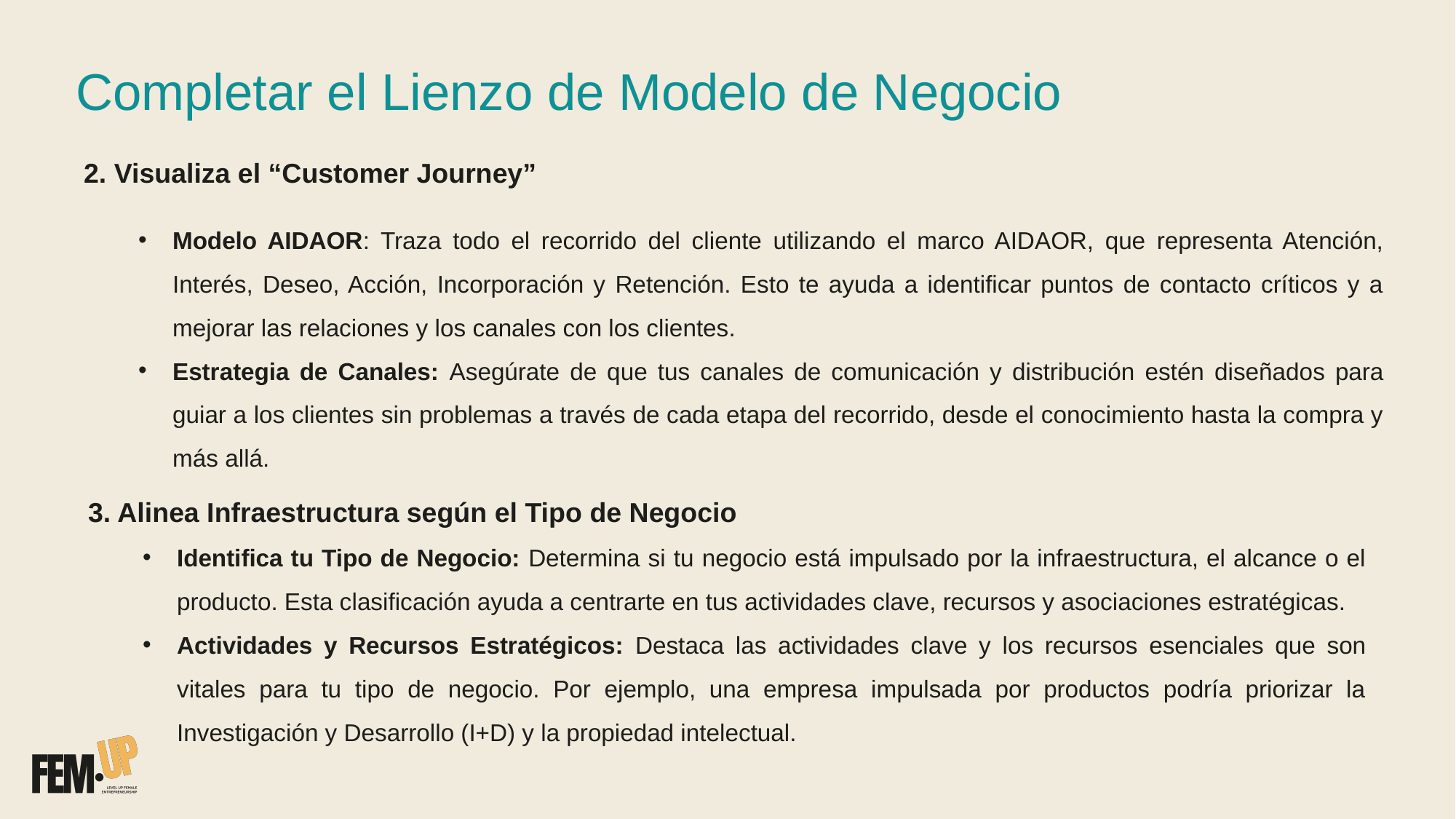

Completar el Lienzo de Modelo de Negocio
2. Visualiza el “Customer Journey”

Modelo AIDAOR: Traza todo el recorrido del cliente utilizando el marco AIDAOR, que representa Atención, Interés, Deseo, Acción, Incorporación y Retención. Esto te ayuda a identificar puntos de contacto críticos y a mejorar las relaciones y los canales con los clientes.
Estrategia de Canales: Asegúrate de que tus canales de comunicación y distribución estén diseñados para guiar a los clientes sin problemas a través de cada etapa del recorrido, desde el conocimiento hasta la compra y más allá.
3. Alinea Infraestructura según el Tipo de Negocio
Identifica tu Tipo de Negocio: Determina si tu negocio está impulsado por la infraestructura, el alcance o el producto. Esta clasificación ayuda a centrarte en tus actividades clave, recursos y asociaciones estratégicas.
Actividades y Recursos Estratégicos: Destaca las actividades clave y los recursos esenciales que son vitales para tu tipo de negocio. Por ejemplo, una empresa impulsada por productos podría priorizar la Investigación y Desarrollo (I+D) y la propiedad intelectual.